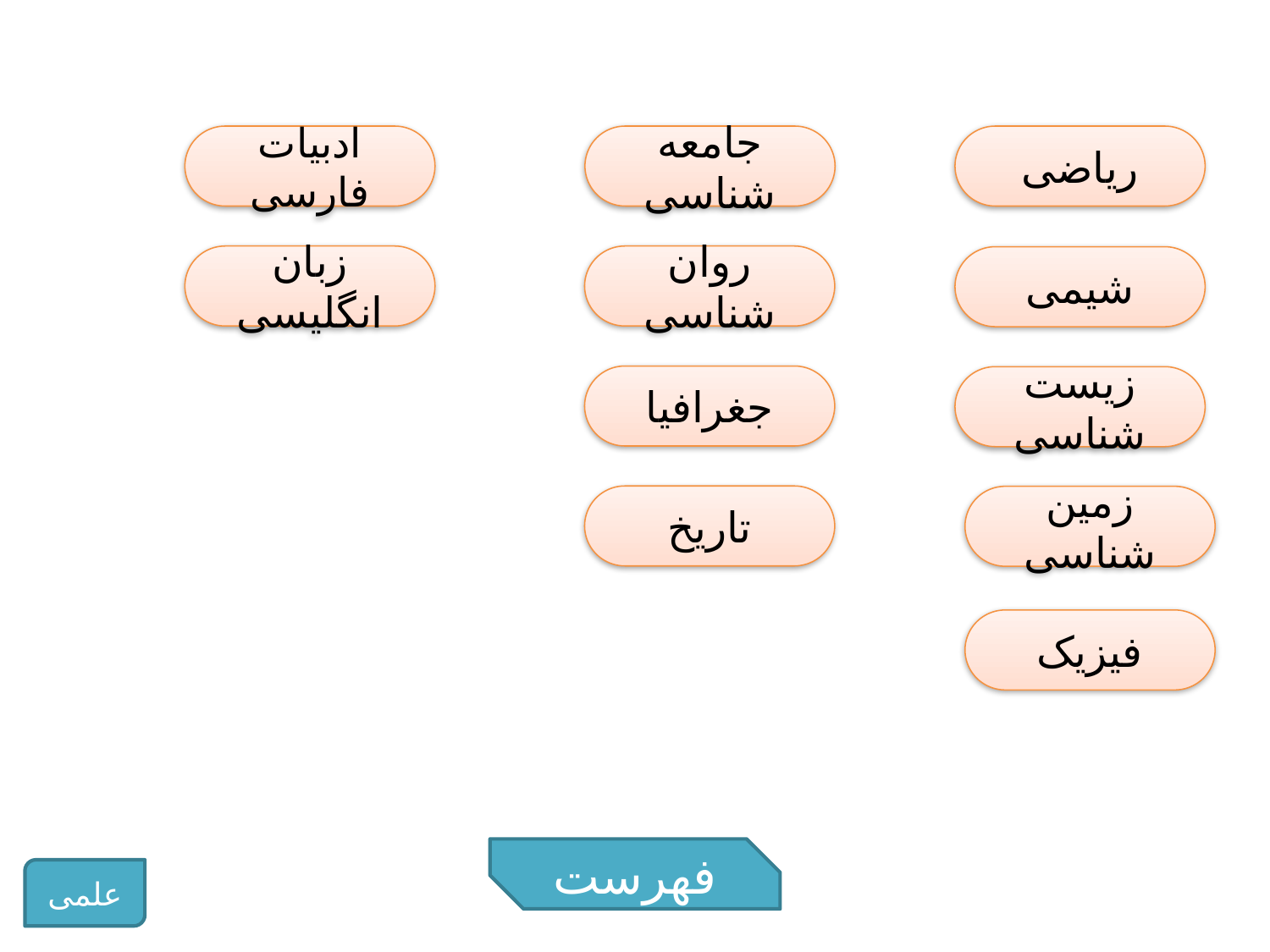

ادبیات فارسی
جامعه شناسی
ریاضی
زبان انگلیسی
روان شناسی
شیمی
جغرافیا
زیست شناسی
تاریخ
زمین شناسی
فیزیک
فهرست
علمی